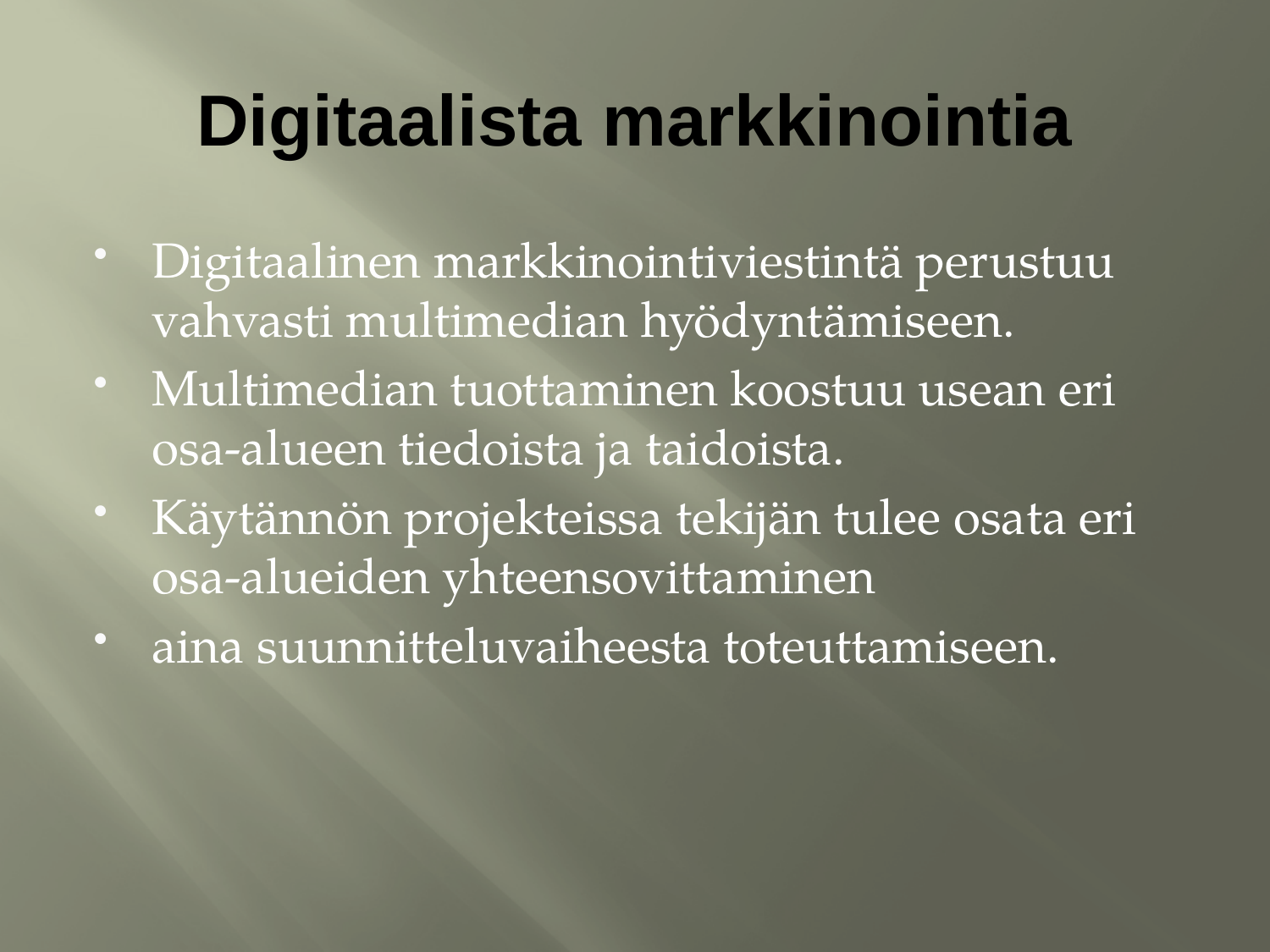

# Digitaalista markkinointia
Digitaalinen markkinointiviestintä perustuu vahvasti multimedian hyödyntämiseen.
Multimedian tuottaminen koostuu usean eri osa-alueen tiedoista ja taidoista.
Käytännön projekteissa tekijän tulee osata eri osa-alueiden yhteensovittaminen
aina suunnitteluvaiheesta toteuttamiseen.